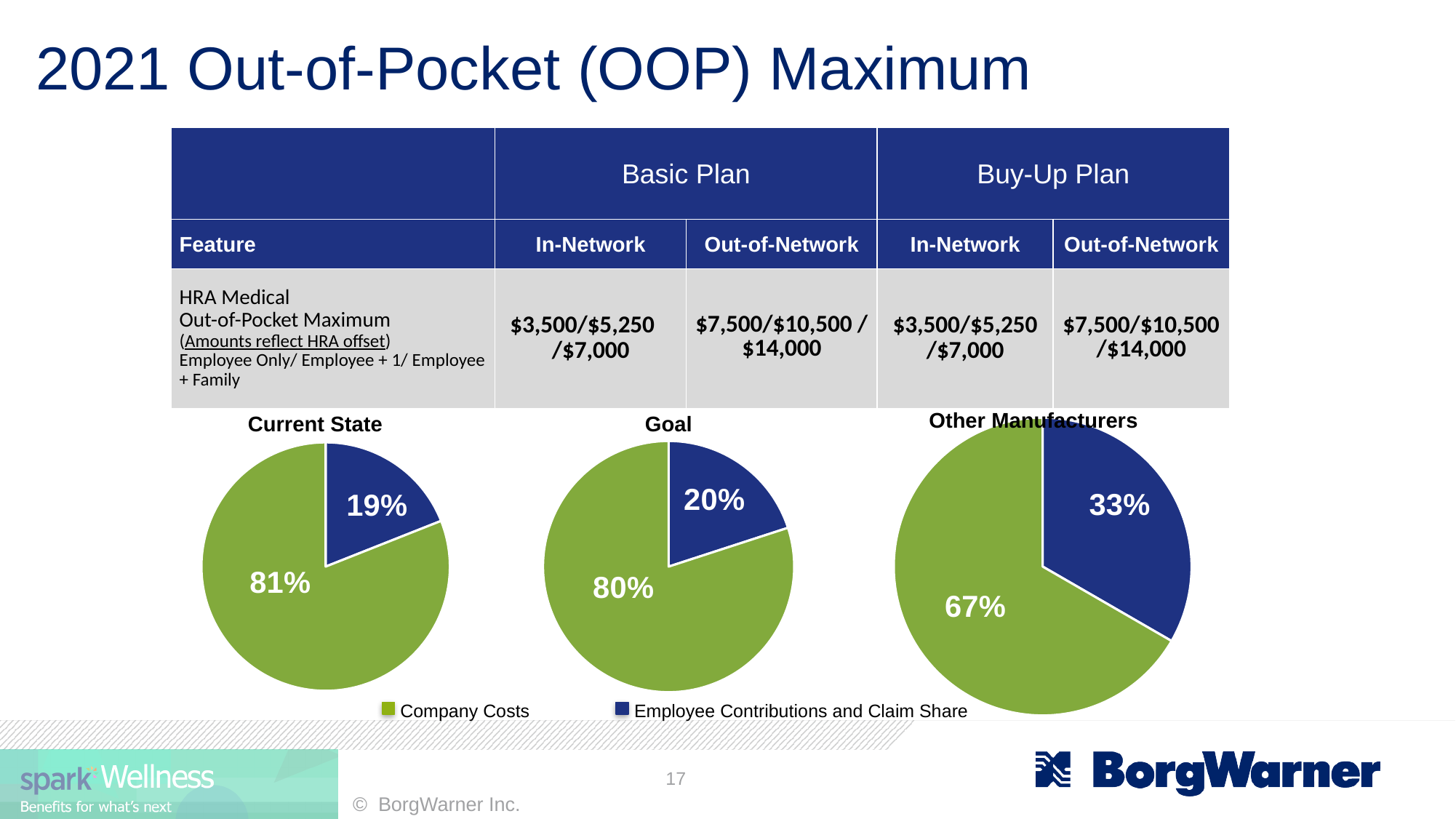

# 2021 Out-of-Pocket (OOP) Maximum
|  | Basic Plan |  | Buy-Up Plan |  |
| --- | --- | --- | --- | --- |
| Feature | In-Network | Out-of-Network | In-Network | Out-of-Network |
| HRA Medical Out-of-Pocket Maximum (Amounts reflect HRA offset) Employee Only/ Employee + 1/ Employee + Family | $3,500/$5,250 /$7,000 | $7,500/$10,500 /$14,000 | $3,500/$5,250 /$7,000 | $7,500/$10,500 /$14,000 |
Other Manufacturers
Current State
Goal

### Chart

| Category | Cost Share % |
|---|---|
| EE Cost | 19.0 |
| ER Cost | 81.0 |

### Chart

| Category | Cost Share % |
|---|---|
| EE Cost | 20.0 |
| ER Cost | 80.0 |

### Chart

| Category | Cost Share % |
|---|---|
| EE Cost | 33.0 |
| ER Cost | 66.0 |

### Chart

| Category |
|---|

### Chart

| Category |
|---|
Company Costs
Employee Contributions and Claim Share